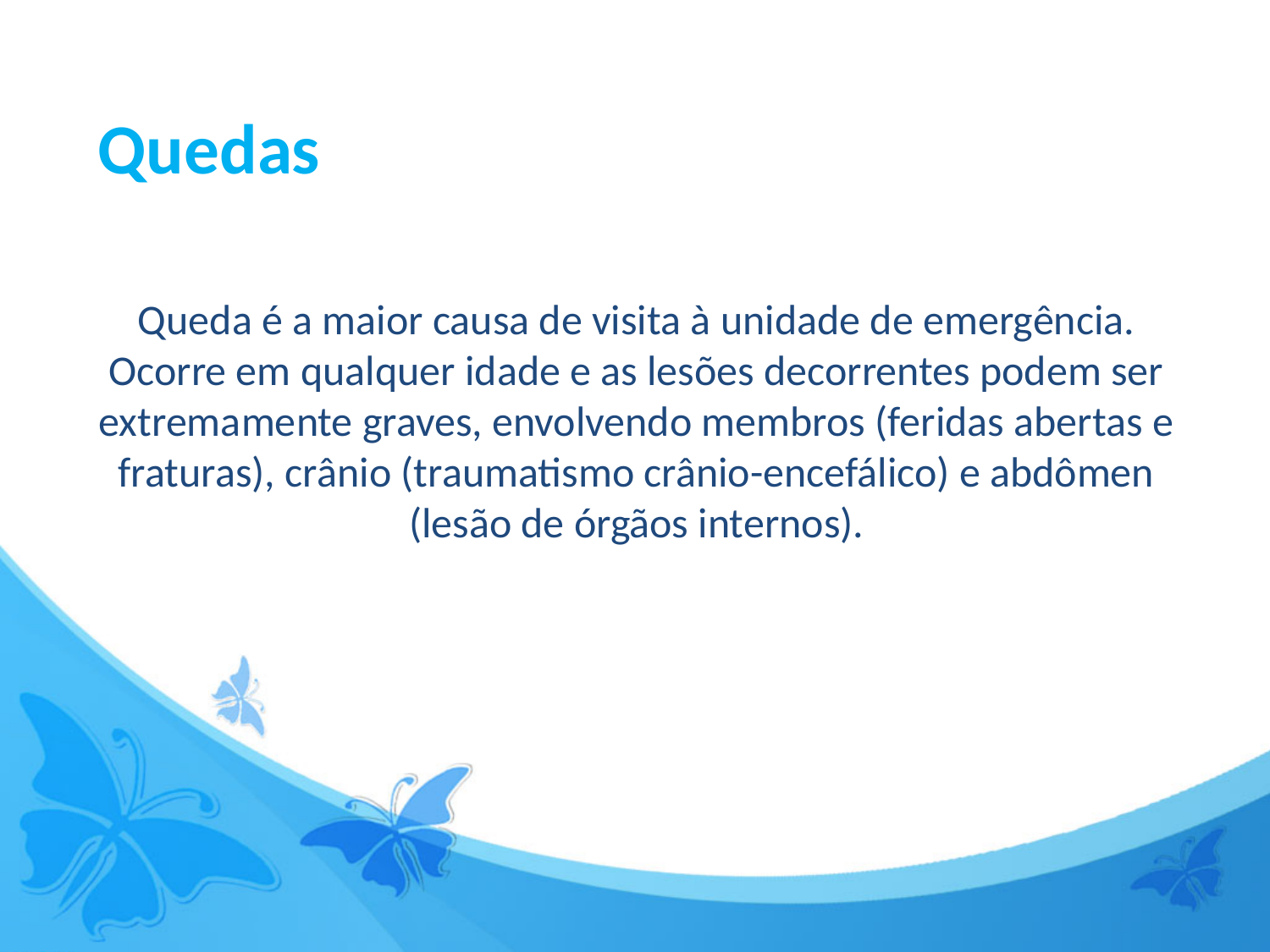

# Quedas
Queda é a maior causa de visita à unidade de emergência. Ocorre em qualquer idade e as lesões decorrentes podem ser extremamente graves, envolvendo membros (feridas abertas e fraturas), crânio (traumatismo crânio-encefálico) e abdômen (lesão de órgãos internos).